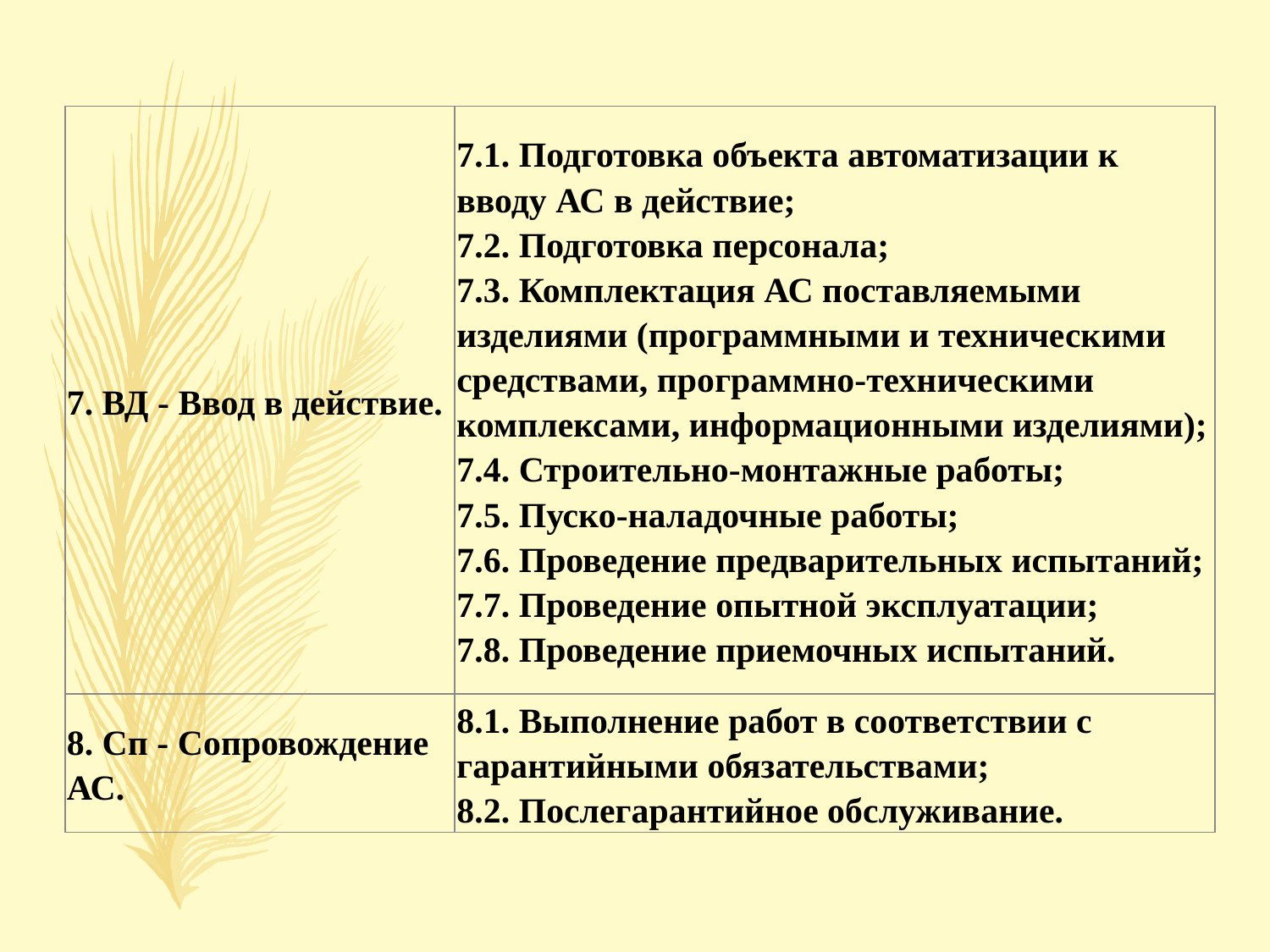

| 7. ВД - Ввод в действие. | 7.1. Подготовка объекта автоматизации к вводу АС в действие; 7.2. Подготовка персонала; 7.3. Комплектация АС поставляемыми изделиями (программными и техническими средствами, программно-техническими комплексами, информационными изделиями); 7.4. Строительно-монтажные работы; 7.5. Пуско-наладочные работы; 7.6. Проведение предварительных испытаний; 7.7. Проведение опытной эксплуатации; 7.8. Проведение приемочных испытаний. |
| --- | --- |
| 8. Сп - Сопровождение АС. | 8.1. Выполнение работ в соответствии с гарантийными обязательствами; 8.2. Послегарантийное обслуживание. |